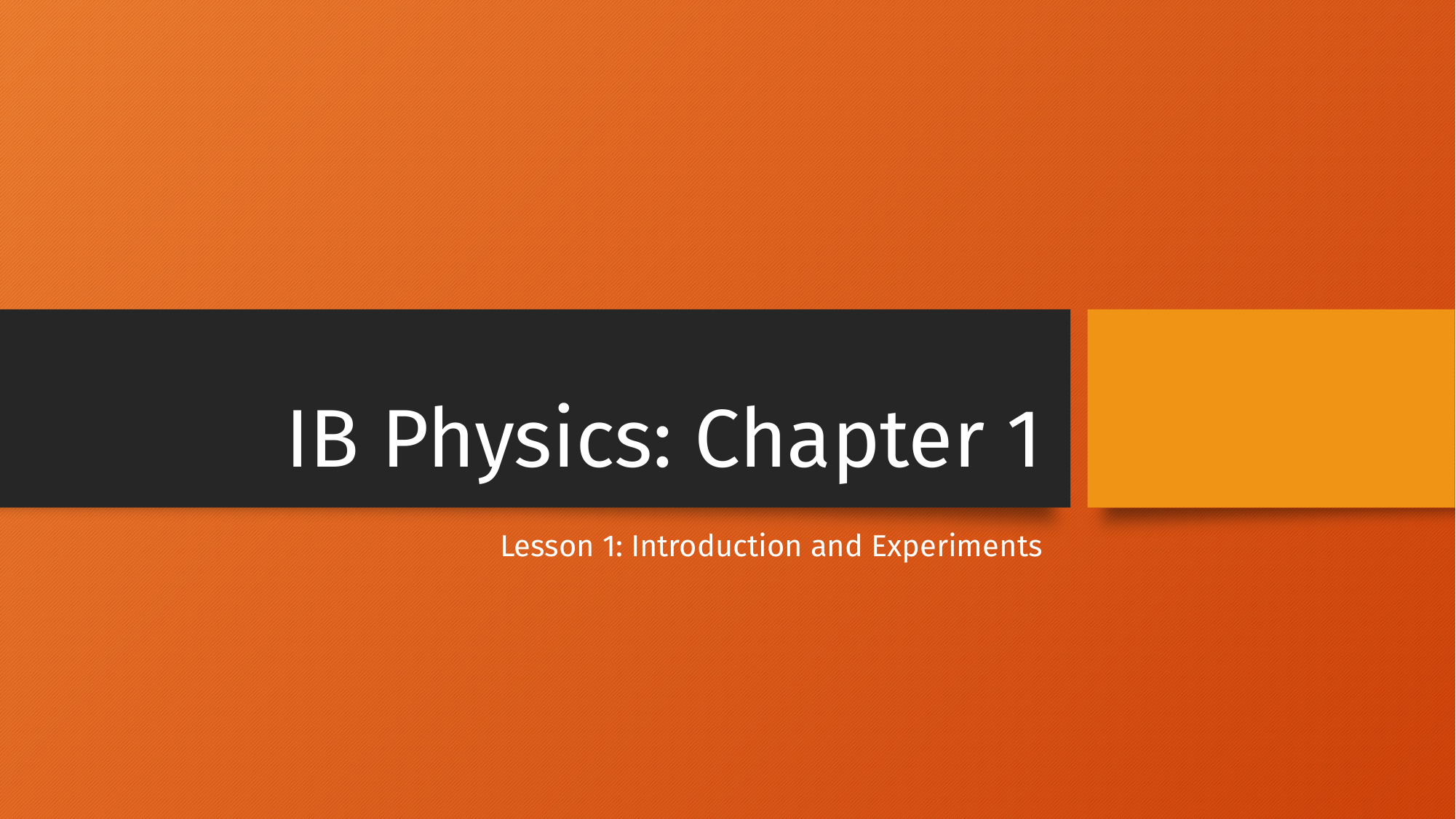

# IB Physics: Chapter 1
Lesson 1: Introduction and Experiments